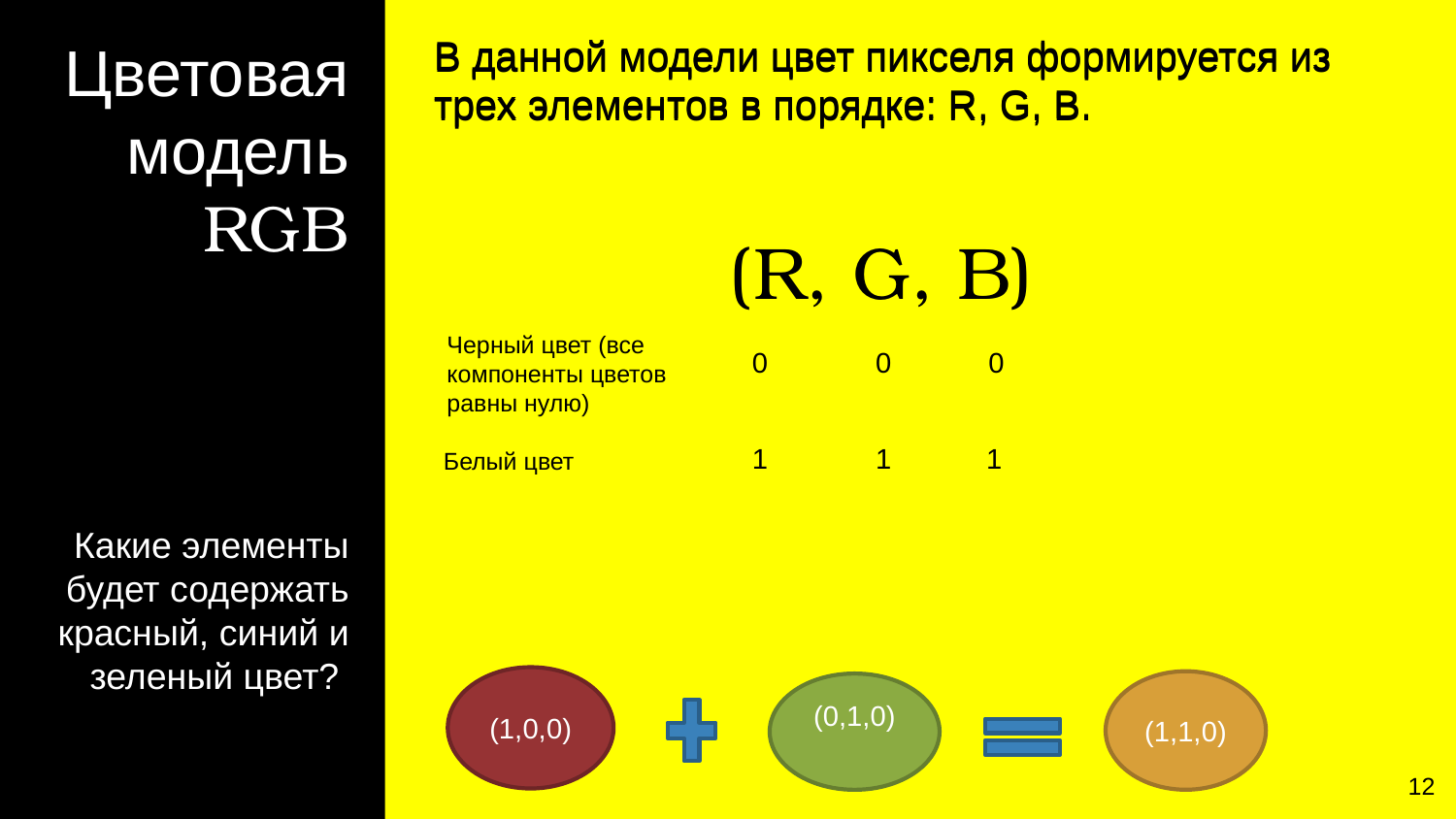

В данной модели цвет пикселя формируется из трех элементов в порядке: R, G, B.
# Цветовая модель RGB
В данной модели цвет пикселя формируется из трех элементов в порядке: R, G, B.
(R, G, B)
Черный цвет (все компоненты цветов равны нулю)
0
0
0
1
1
1
Белый цвет
Какие элементы будет содержать красный, синий и зеленый цвет?
(1,0,0)
(1,1,0)
(0,1,0)

12